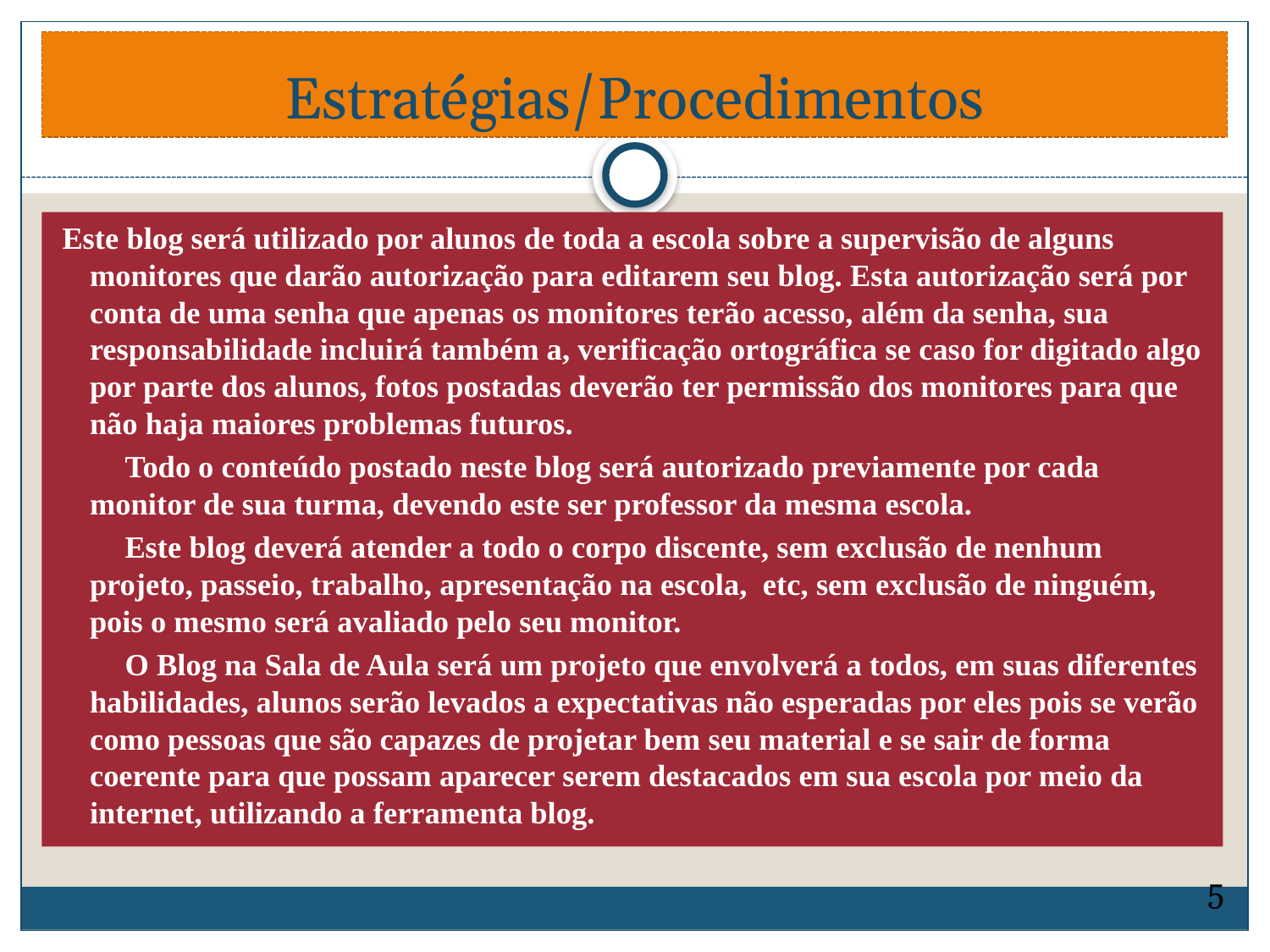

# Estratégias/Procedimentos
 Este blog será utilizado por alunos de toda a escola sobre a supervisão de alguns monitores que darão autorização para editarem seu blog. Esta autorização será por conta de uma senha que apenas os monitores terão acesso, além da senha, sua responsabilidade incluirá também a, verificação ortográfica se caso for digitado algo por parte dos alunos, fotos postadas deverão ter permissão dos monitores para que não haja maiores problemas futuros.
         Todo o conteúdo postado neste blog será autorizado previamente por cada monitor de sua turma, devendo este ser professor da mesma escola.
         Este blog deverá atender a todo o corpo discente, sem exclusão de nenhum projeto, passeio, trabalho, apresentação na escola,  etc, sem exclusão de ninguém, pois o mesmo será avaliado pelo seu monitor.
         O Blog na Sala de Aula será um projeto que envolverá a todos, em suas diferentes habilidades, alunos serão levados a expectativas não esperadas por eles pois se verão como pessoas que são capazes de projetar bem seu material e se sair de forma coerente para que possam aparecer serem destacados em sua escola por meio da internet, utilizando a ferramenta blog.
5